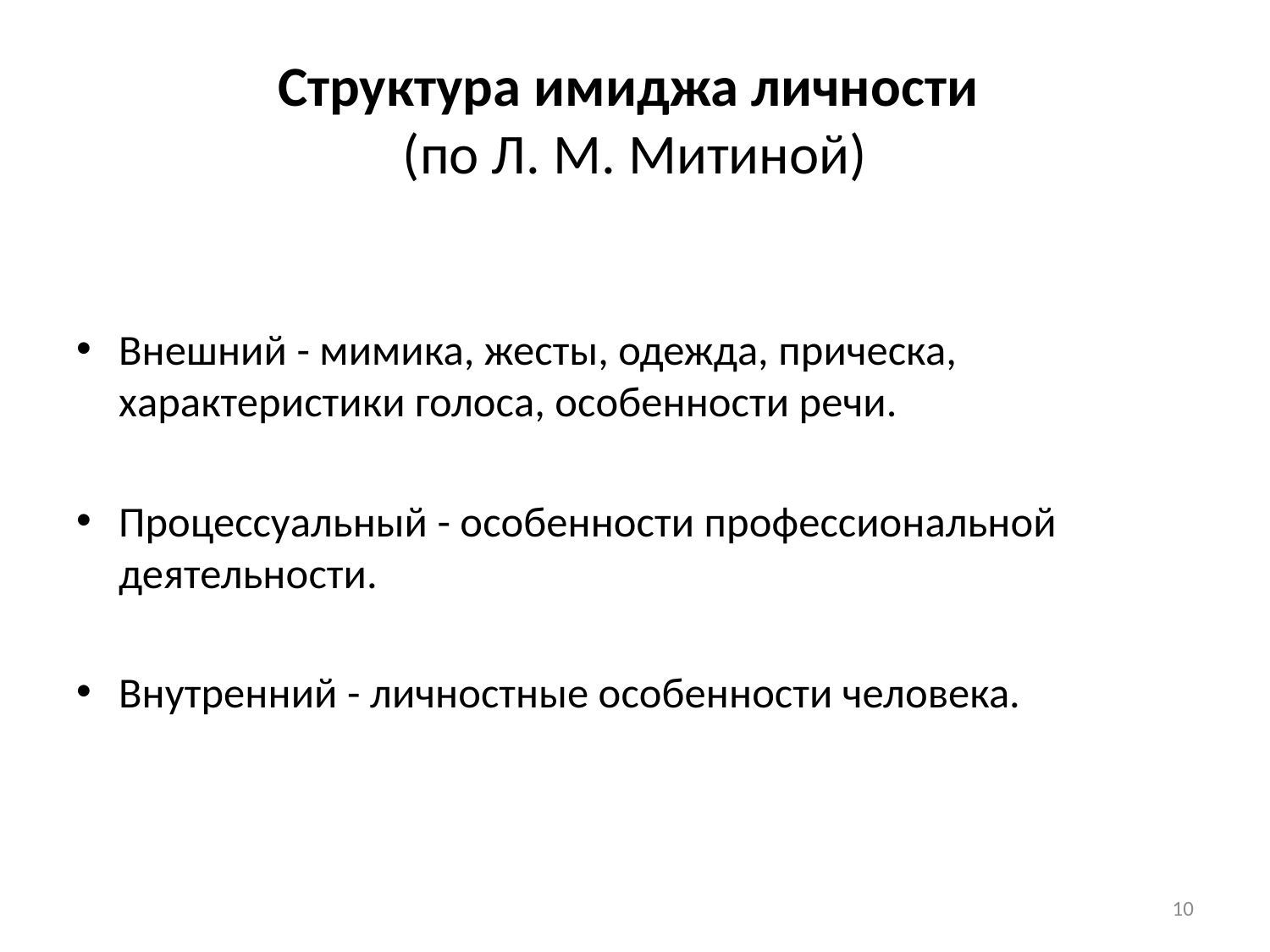

# Структура имиджа личности (по Л. М. Митиной)
Внешний - мимика, жесты, одежда, прическа, характеристики голоса, особенности речи.

Процессуальный - особенности профессиональной деятельности.

Внутренний - личностные особенности человека.

10